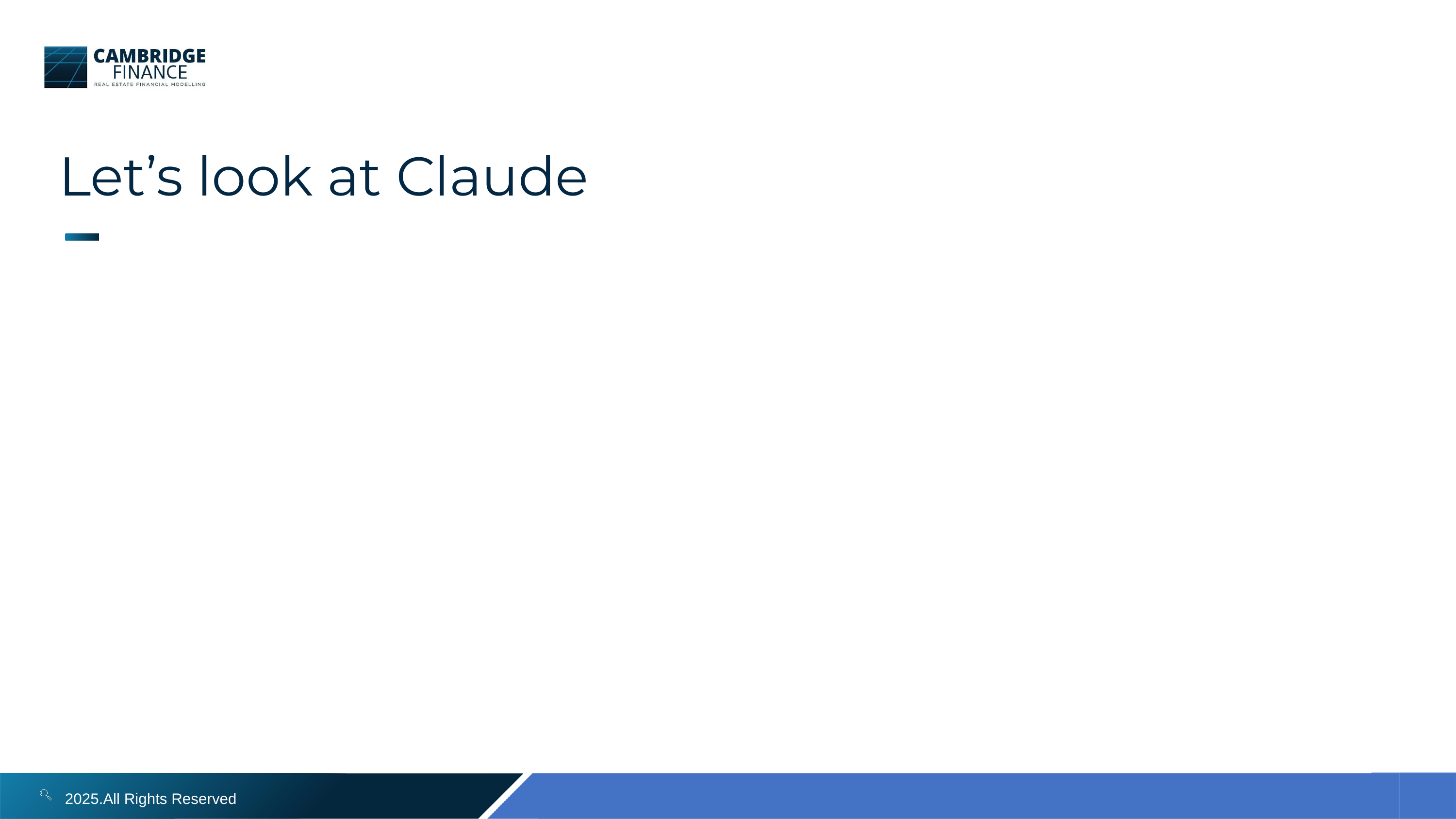

Let’s look at Claude

2025.All Rights Reserved